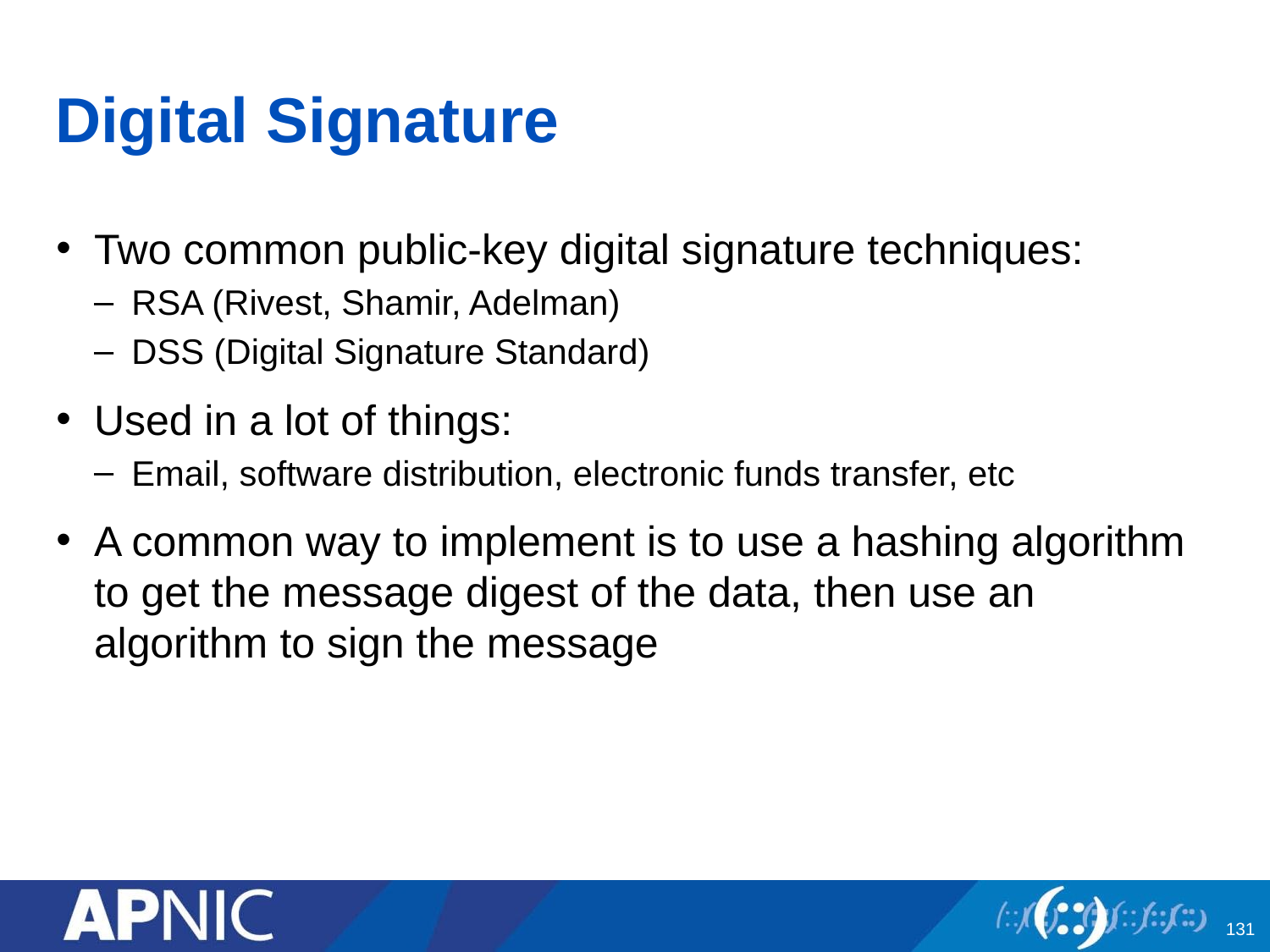

# Digital Signature
Two common public-key digital signature techniques:
RSA (Rivest, Shamir, Adelman)
DSS (Digital Signature Standard)
Used in a lot of things:
Email, software distribution, electronic funds transfer, etc
A common way to implement is to use a hashing algorithm to get the message digest of the data, then use an algorithm to sign the message
131